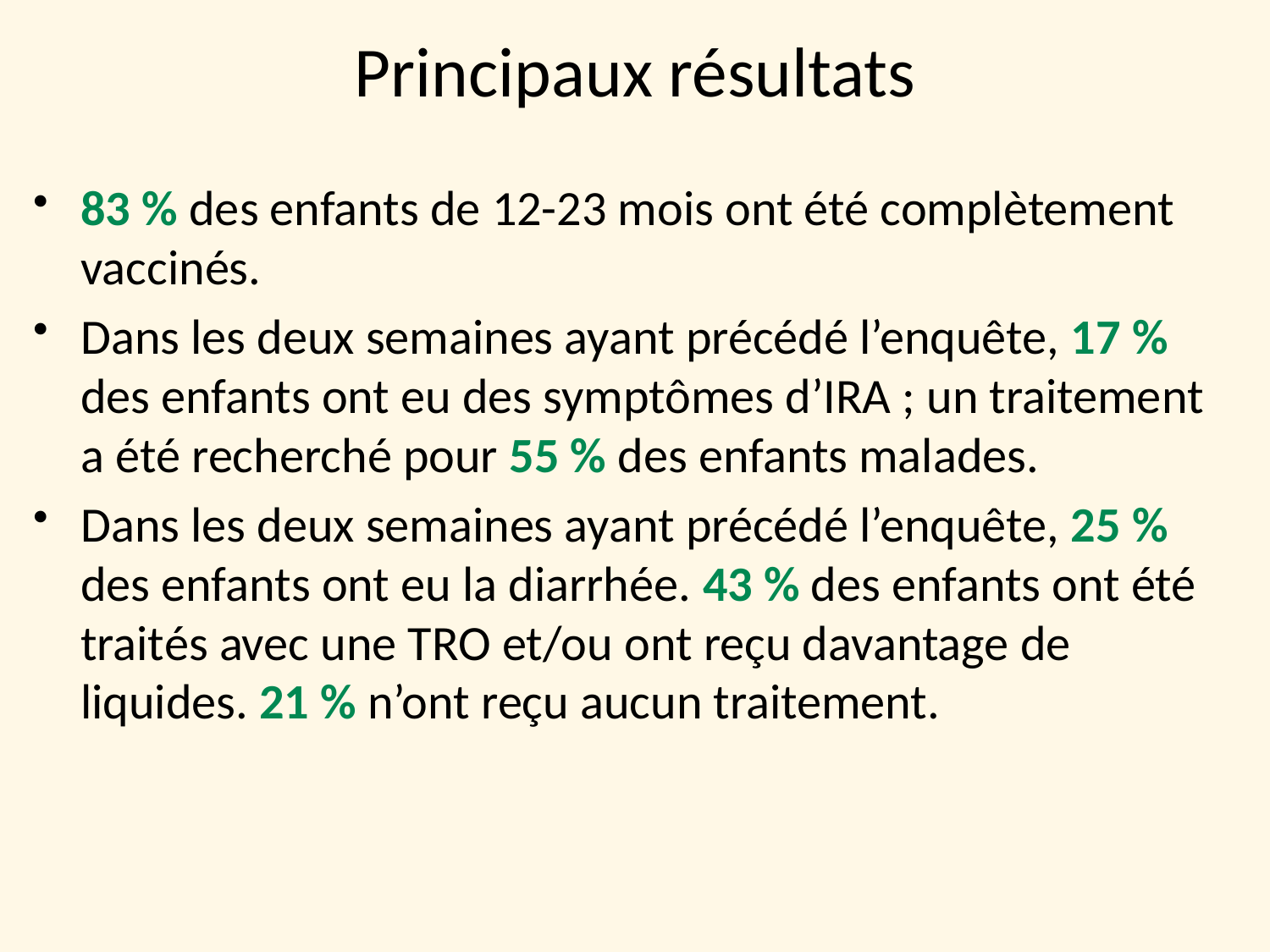

# Principaux résultats
83 % des enfants de 12-23 mois ont été complètement vaccinés.
Dans les deux semaines ayant précédé l’enquête, 17 % des enfants ont eu des symptômes d’IRA ; un traitement a été recherché pour 55 % des enfants malades.
Dans les deux semaines ayant précédé l’enquête, 25 % des enfants ont eu la diarrhée. 43 % des enfants ont été traités avec une TRO et/ou ont reçu davantage de liquides. 21 % n’ont reçu aucun traitement.